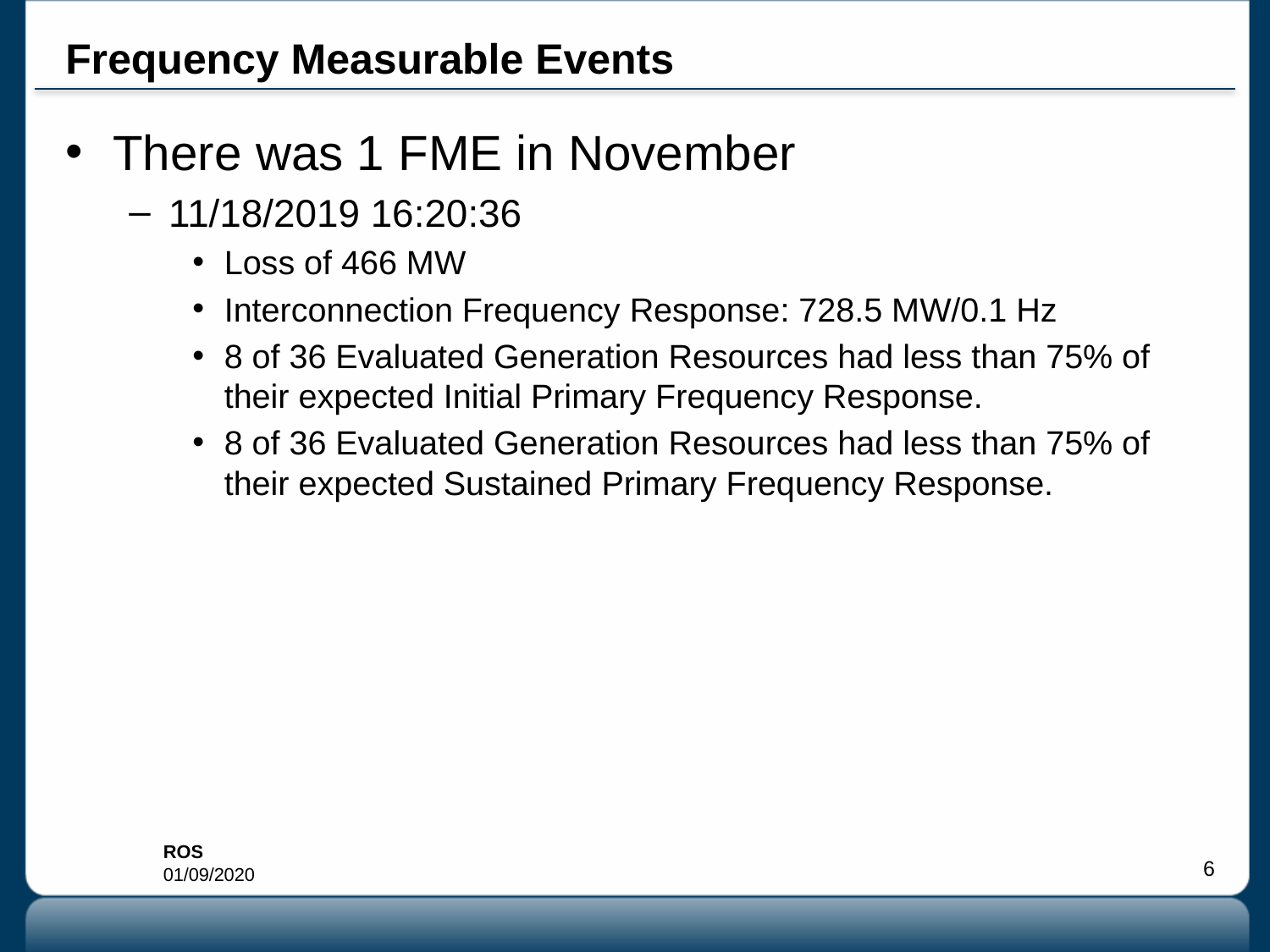

# Frequency Measurable Events
There was 1 FME in November
11/18/2019 16:20:36
Loss of 466 MW
Interconnection Frequency Response: 728.5 MW/0.1 Hz
8 of 36 Evaluated Generation Resources had less than 75% of their expected Initial Primary Frequency Response.
8 of 36 Evaluated Generation Resources had less than 75% of their expected Sustained Primary Frequency Response.